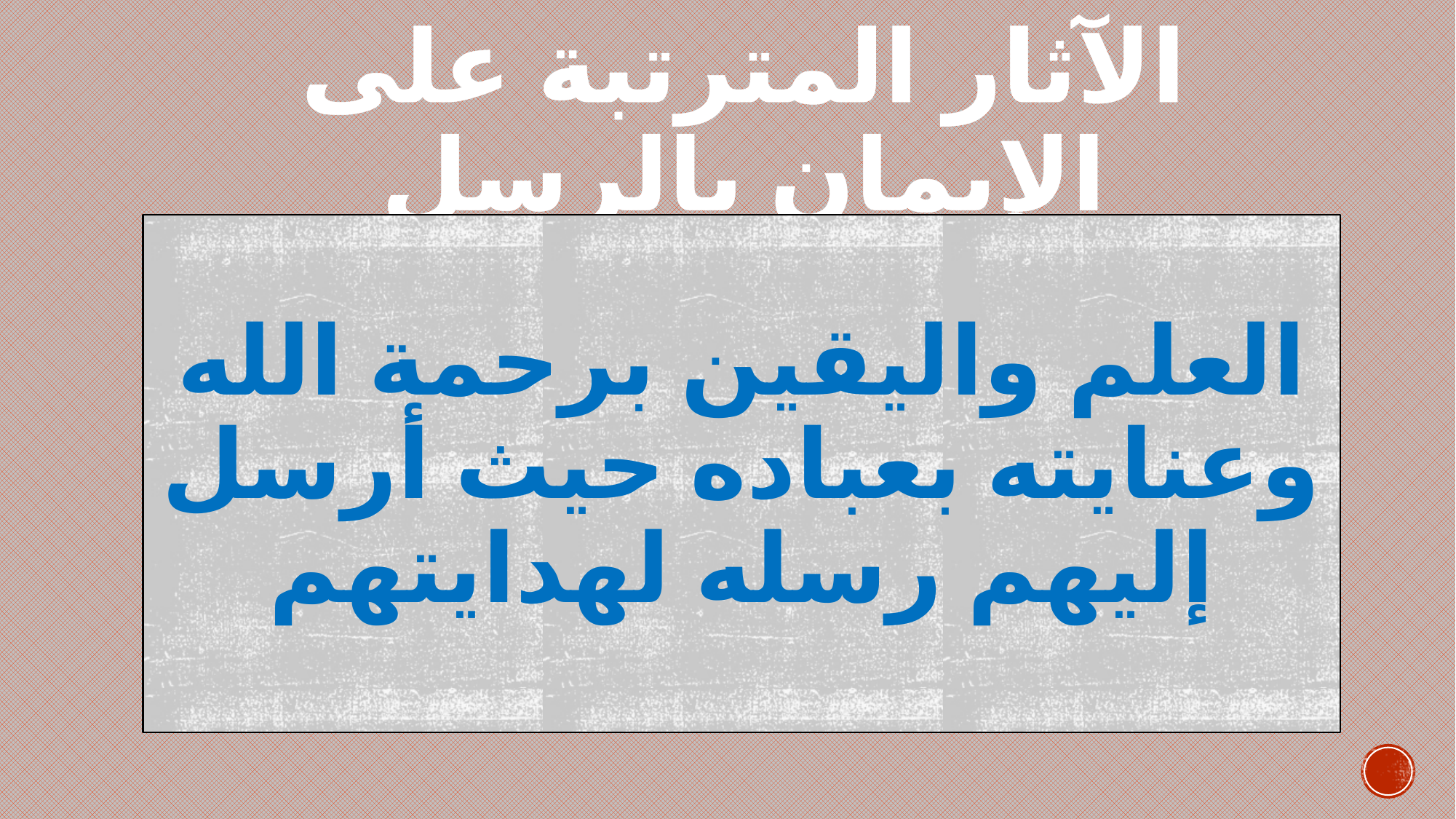

# الآثار المترتبة على الإيمان بالرسل

العلم واليقين برحمة الله وعنايته بعباده حيث أرسل إليهم رسله لهدايتهم